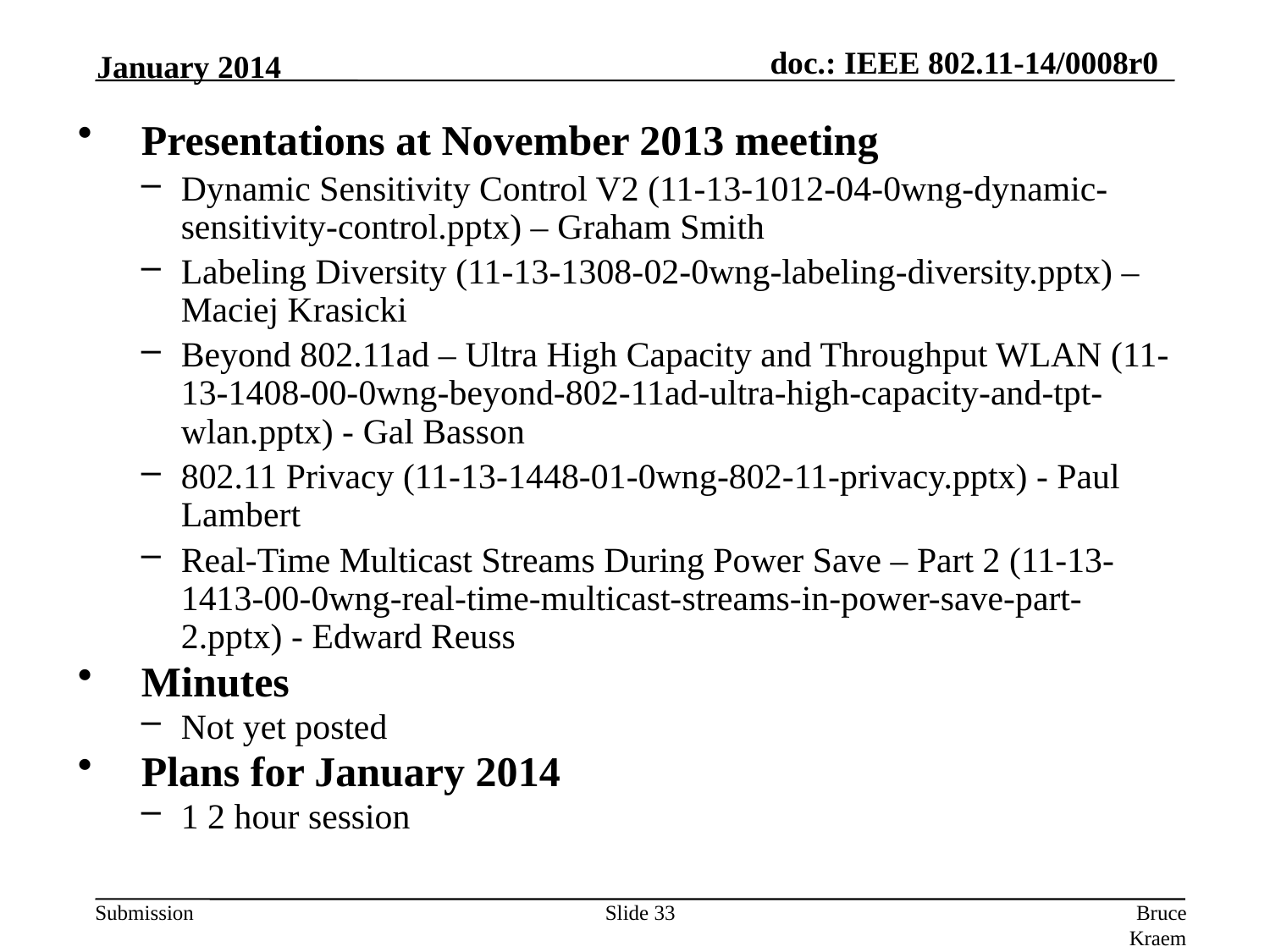

January 2014
Presentations at November 2013 meeting
Dynamic Sensitivity Control V2 (11-13-1012-04-0wng-dynamic-sensitivity-control.pptx) – Graham Smith
Labeling Diversity (11-13-1308-02-0wng-labeling-diversity.pptx) – Maciej Krasicki
Beyond 802.11ad – Ultra High Capacity and Throughput WLAN (11-13-1408-00-0wng-beyond-802-11ad-ultra-high-capacity-and-tpt-wlan.pptx) - Gal Basson
802.11 Privacy (11-13-1448-01-0wng-802-11-privacy.pptx) - Paul Lambert
Real-Time Multicast Streams During Power Save – Part 2 (11-13-1413-00-0wng-real-time-multicast-streams-in-power-save-part-2.pptx) - Edward Reuss
Minutes
Not yet posted
Plans for January 2014
1 2 hour session
Slide 33
Bruce Kraemer, Marvell